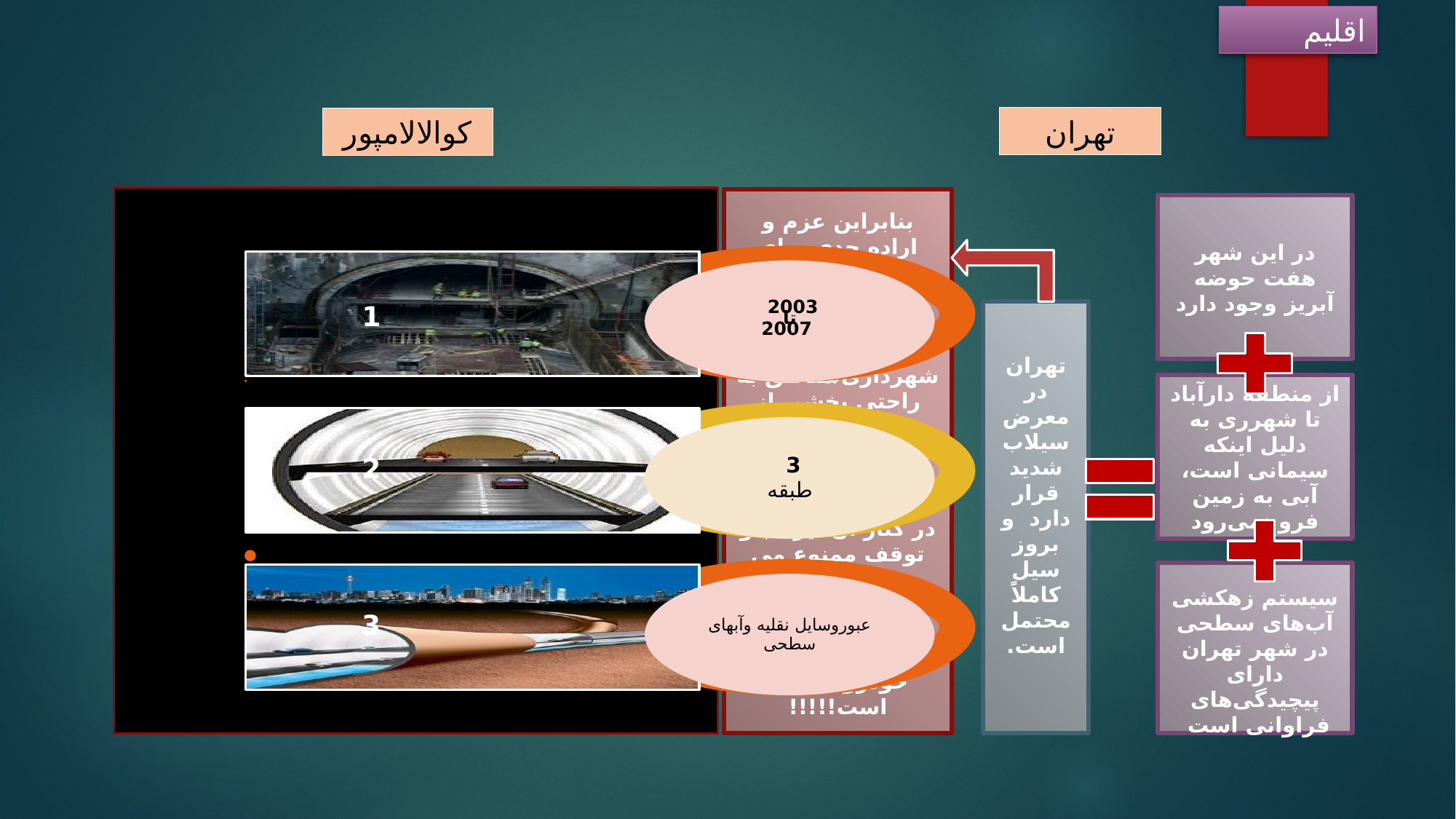

اقلیم
تهران
کوالالامپور

بنابراین عزم و اراده جدی برای مدیریت بحران نیاز است
تونل اسمارت (Stormwater Management and Road Tunnel)
در این شهر هفت حوضه آبریز وجود دارد

پرآب شدن خیابان ها
و
جاری شدن سیل
شهری با آب و هوای استوایی
و
پر باران
2003
تا
 2007
3
طبقه

1

تهران در معرض سیلاب شدید قرار دارد  و بروز سيل كاملاً محتمل است.

شهرداری مناطق به راحتی بخشی از نهر و جوی سطح شهر را برای عریض کردن خیابان ها اختصاص می دهند و در کنار آن نيز تابلو توقف ممنوع می زنند ولی کسی توجه نمی کند. مسیرهای آبرو در تهران، پارکینگ خودروها شده است!!!!!
از منطقه دارآباد تا شهرری به دلیل اینکه سیمانی است، آبی به زمین فرو نمی‌رود

2
به دنبال راهکاری برای کنترل آب های سطحی
ساخت تونل اسمارت (Stormwater Management and Road Tunnel)

سیستم زهکشی آب‌های سطحی در شهر تهران دارای پیچیدگی‌های فراوانی است
3